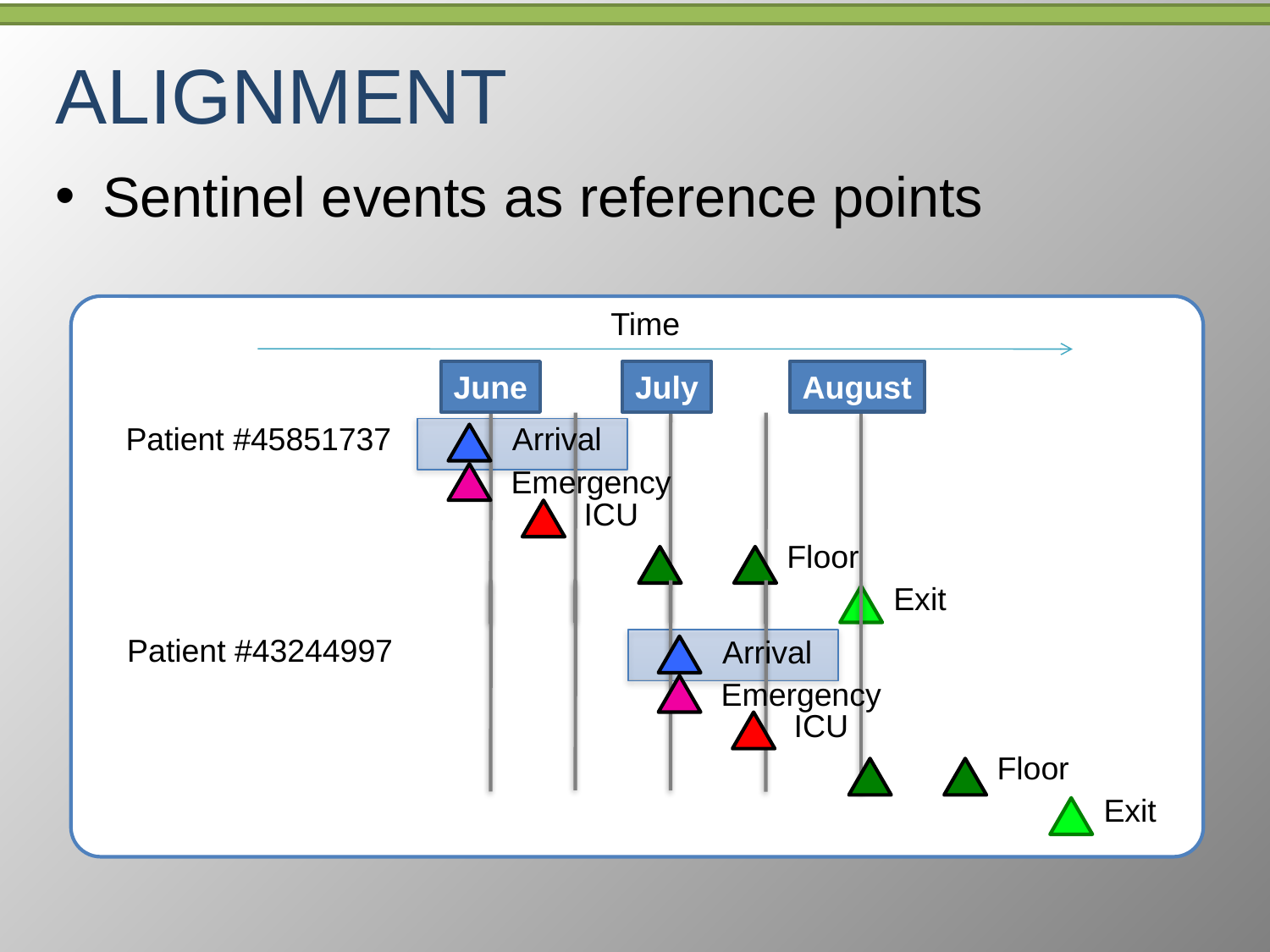

# Alignment
Sentinel events as reference points

Time
August
June
July
Patient #45851737
Arrival

Emergency

ICU

Floor

Exit

Patient #43244997
Arrival

Emergency

ICU

Floor

Exit